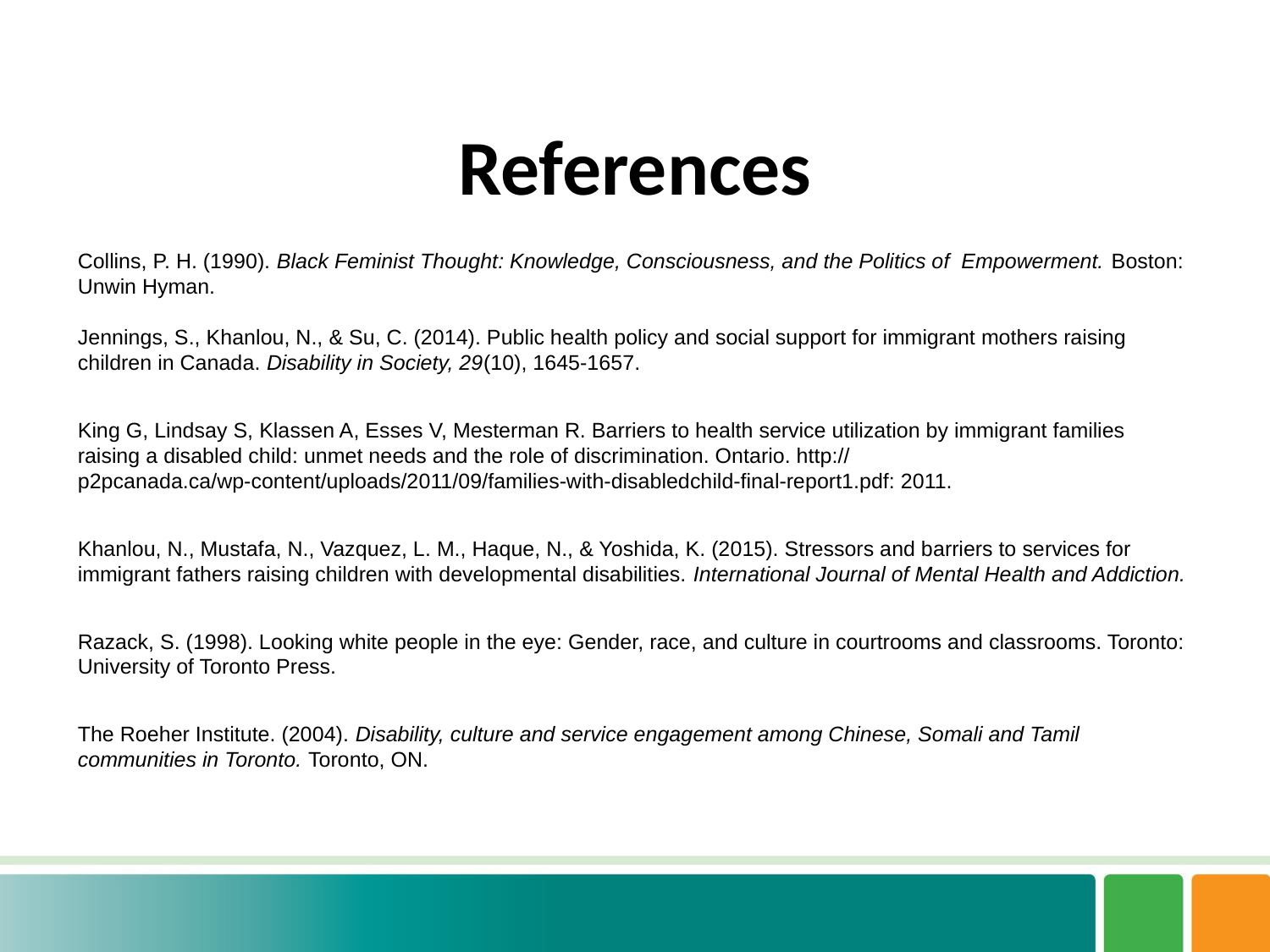

# References

Collins, P. H. (1990). Black Feminist Thought: Knowledge, Consciousness, and the Politics of  Empowerment. Boston: Unwin Hyman.

Jennings, S., Khanlou, N., & Su, C. (2014). Public health policy and social support for immigrant mothers raising children in Canada. Disability in Society, 29(10), 1645-1657.

King G, Lindsay S, Klassen A, Esses V, Mesterman R. Barriers to health service utilization by immigrant families raising a disabled child: unmet needs and the role of discrimination. Ontario. http:// p2pcanada.ca/wp-content/uploads/2011/09/families-with-disabledchild-final-report1.pdf: 2011.

Khanlou, N., Mustafa, N., Vazquez, L. M., Haque, N., & Yoshida, K. (2015). Stressors and barriers to services for immigrant fathers raising children with developmental disabilities. International Journal of Mental Health and Addiction.

Razack, S. (1998). Looking white people in the eye: Gender, race, and culture in courtrooms and classrooms. Toronto: University of Toronto Press.

The Roeher Institute. (2004). Disability, culture and service engagement among Chinese, Somali and Tamil communities in Toronto. Toronto, ON.